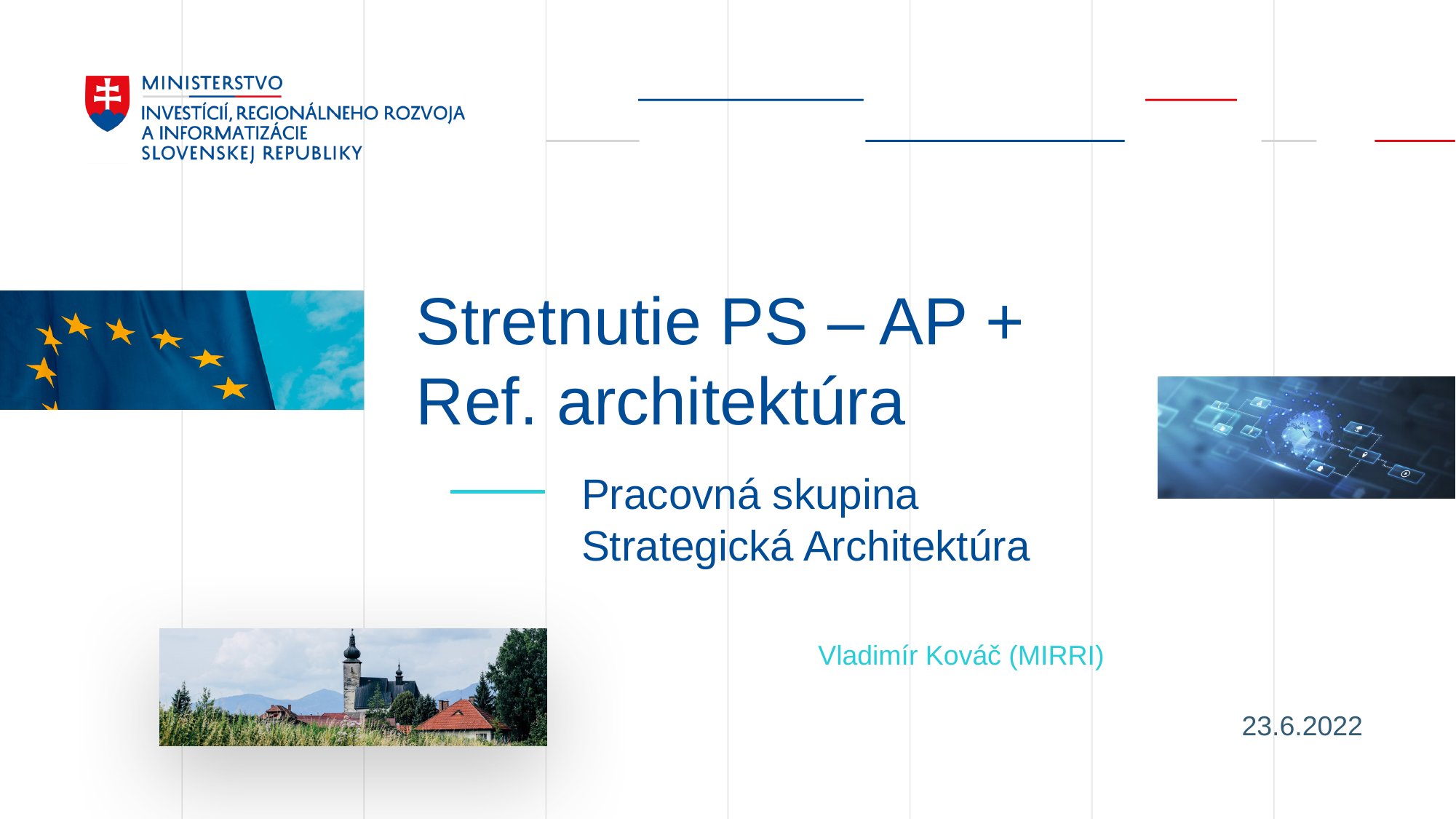

Stretnutie PS – AP + Ref. architektúra
Pracovná skupina Strategická Architektúra

Vladimír Kováč (MIRRI)

23.6.2022